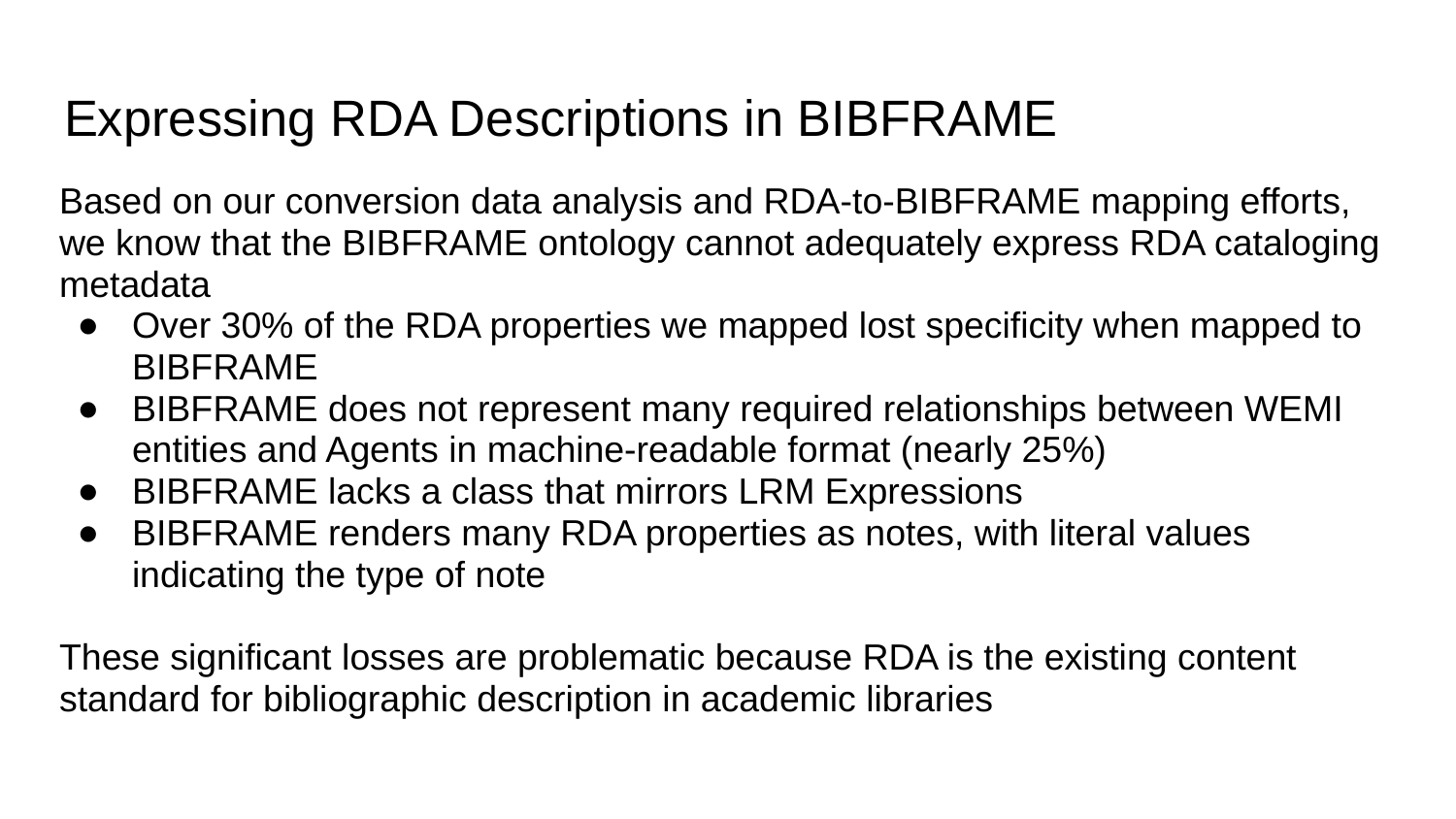

# Expressing RDA Descriptions in BIBFRAME
Based on our conversion data analysis and RDA-to-BIBFRAME mapping efforts, we know that the BIBFRAME ontology cannot adequately express RDA cataloging metadata
Over 30% of the RDA properties we mapped lost specificity when mapped to BIBFRAME
BIBFRAME does not represent many required relationships between WEMI entities and Agents in machine-readable format (nearly 25%)
BIBFRAME lacks a class that mirrors LRM Expressions
BIBFRAME renders many RDA properties as notes, with literal values indicating the type of note

These significant losses are problematic because RDA is the existing content standard for bibliographic description in academic libraries